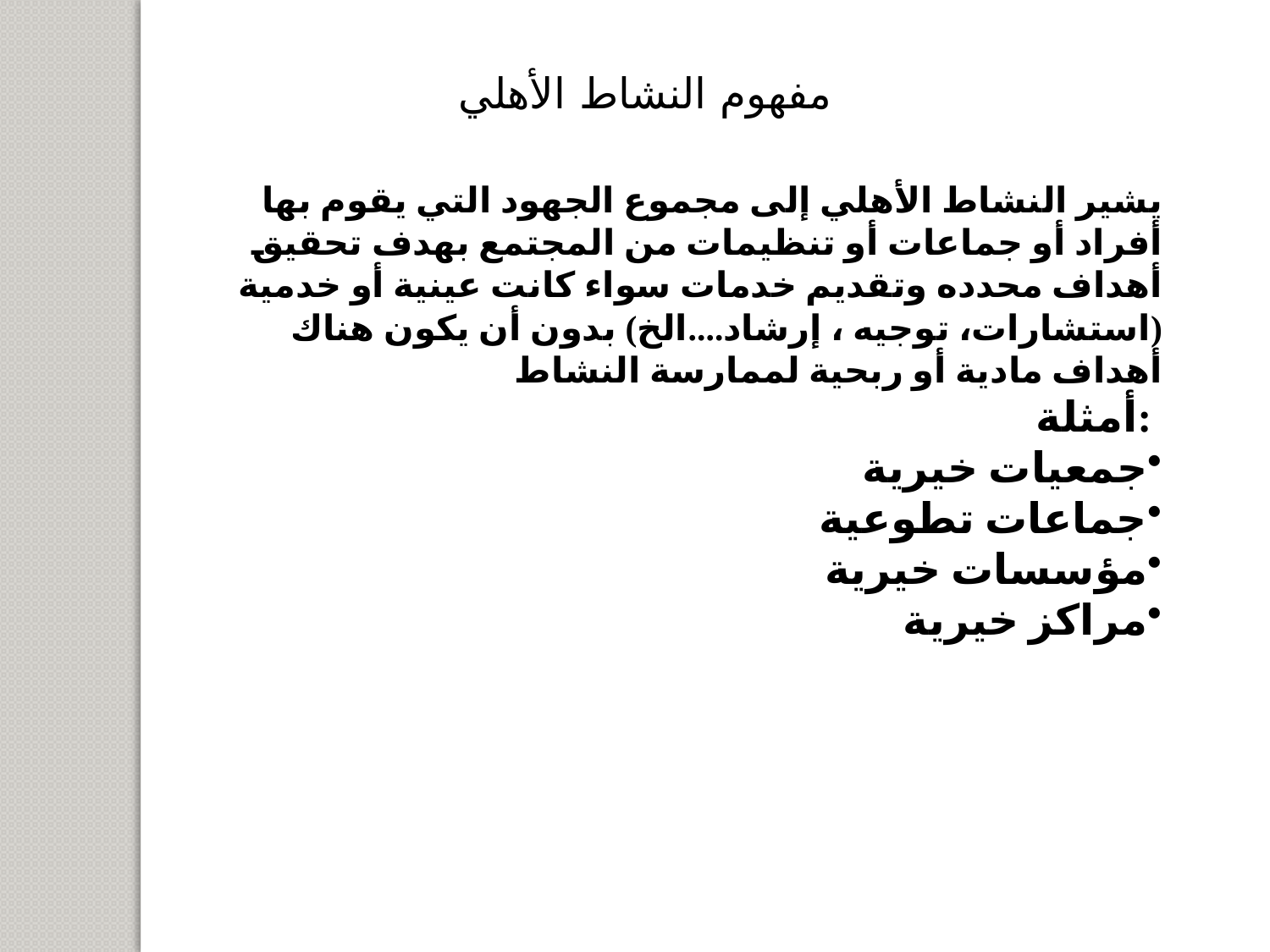

مفهوم النشاط الأهلي
يشير النشاط الأهلي إلى مجموع الجهود التي يقوم بها أفراد أو جماعات أو تنظيمات من المجتمع بهدف تحقيق أهداف محدده وتقديم خدمات سواء كانت عينية أو خدمية (استشارات، توجيه ، إرشاد....الخ) بدون أن يكون هناك أهداف مادية أو ربحية لممارسة النشاط
أمثلة:
جمعيات خيرية
جماعات تطوعية
مؤسسات خيرية
مراكز خيرية